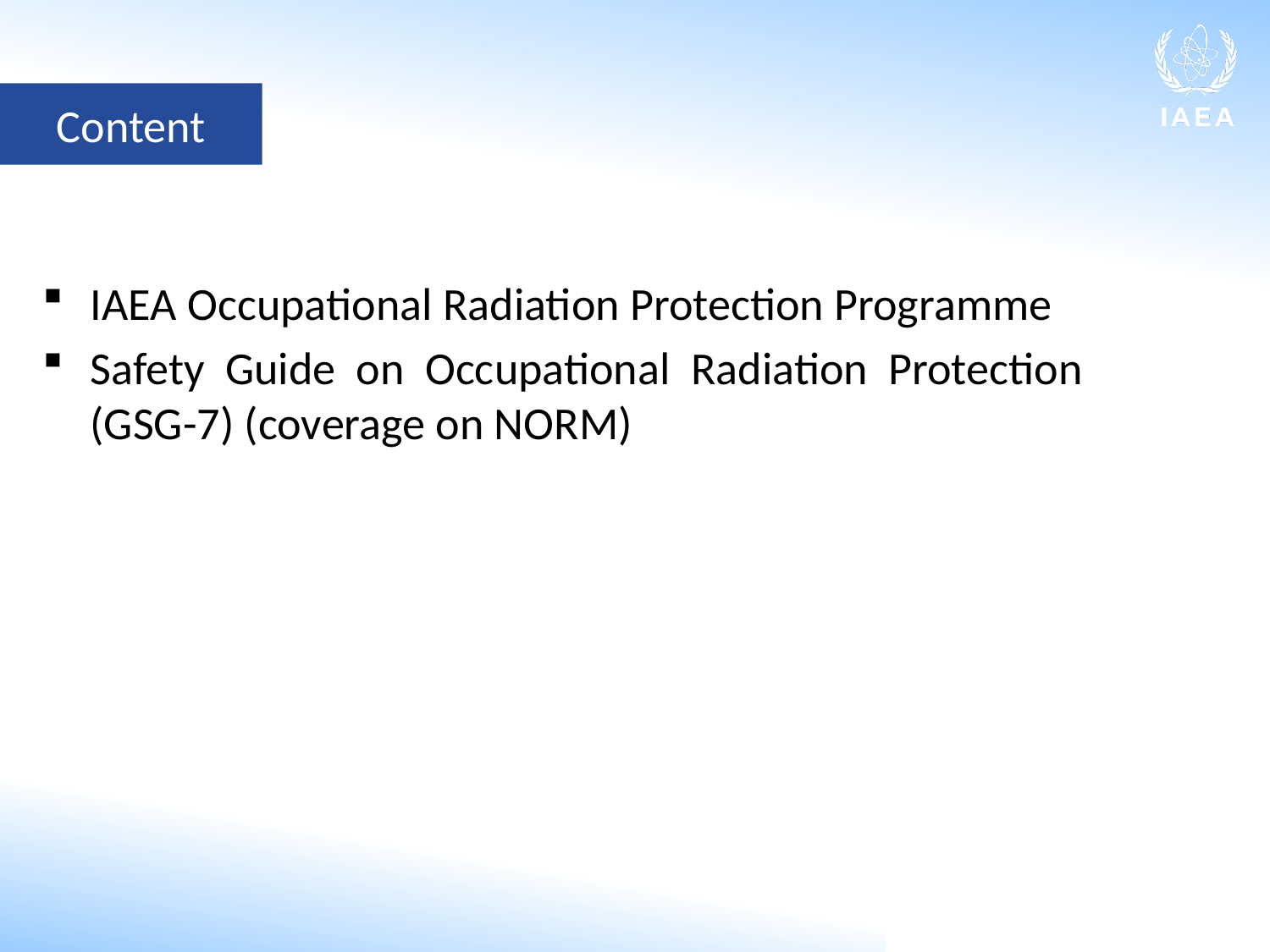

Content
IAEA Occupational Radiation Protection Programme
Safety Guide on Occupational Radiation Protection (GSG-7) (coverage on NORM)